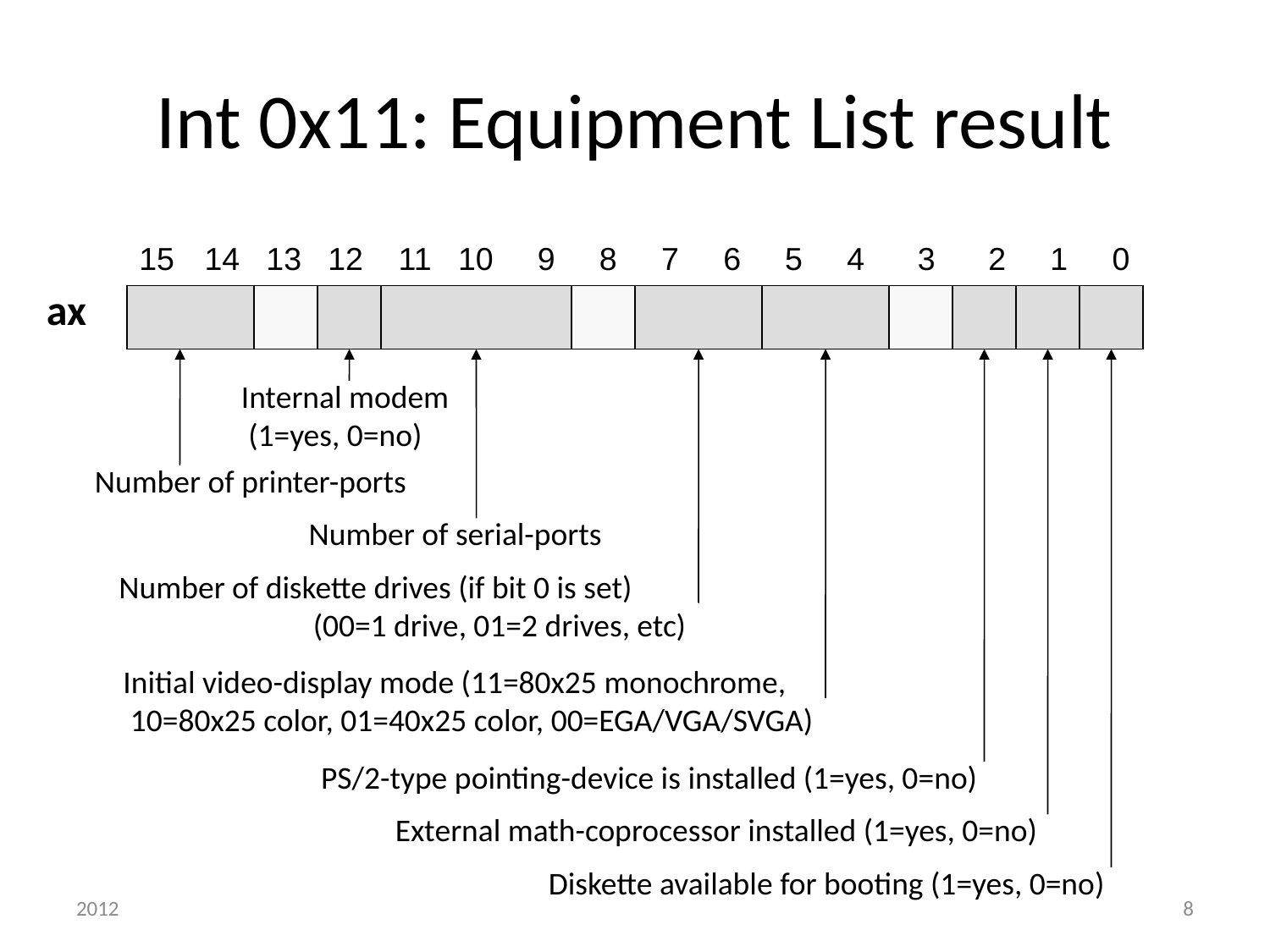

# Int 0x11: Equipment List result
  14   13   12    11   10     9     8     7     6     5     4      3      2     1     0

Internal modem
 (1=yes, 0=no)
Number of printer-ports
Number of serial-ports
Number of diskette drives (if bit 0 is set)
                           (00=1 drive, 01=2 drives, etc)
Initial video-display mode (11=80x25 monochrome,
 10=80x25 color, 01=40x25 color, 00=EGA/VGA/SVGA)
PS/2-type pointing-device is installed (1=yes, 0=no)
External math-coprocessor installed (1=yes, 0=no)
Diskette available for booting (1=yes, 0=no)
ax
2012

8